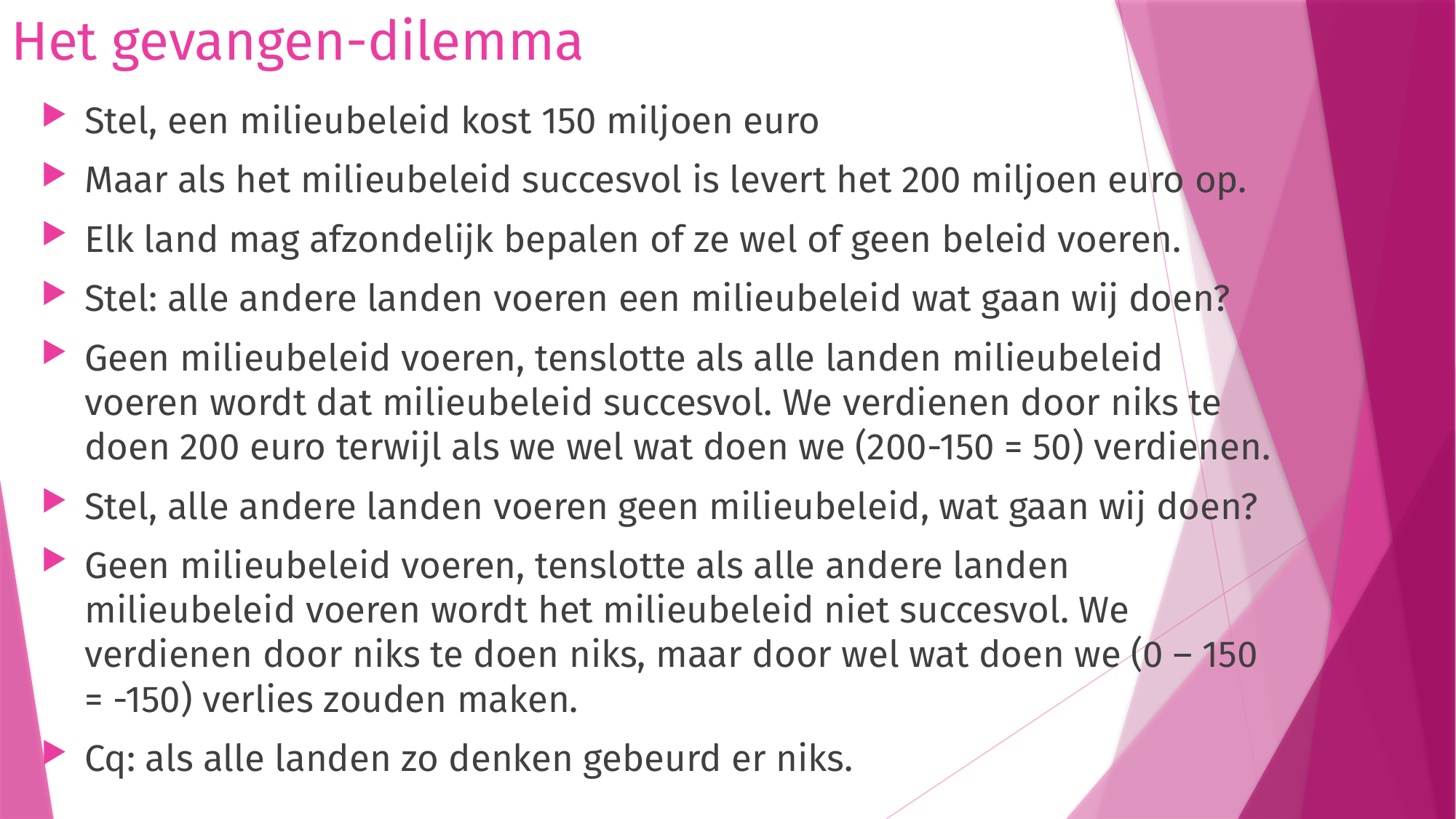

# Het gevangen-dilemma
Stel, een milieubeleid kost 150 miljoen euro
Maar als het milieubeleid succesvol is levert het 200 miljoen euro op.
Elk land mag afzondelijk bepalen of ze wel of geen beleid voeren.
Stel: alle andere landen voeren een milieubeleid wat gaan wij doen?
Geen milieubeleid voeren, tenslotte als alle landen milieubeleid voeren wordt dat milieubeleid succesvol. We verdienen door niks te doen 200 euro terwijl als we wel wat doen we (200-150 = 50) verdienen.
Stel, alle andere landen voeren geen milieubeleid, wat gaan wij doen?
Geen milieubeleid voeren, tenslotte als alle andere landen milieubeleid voeren wordt het milieubeleid niet succesvol. We verdienen door niks te doen niks, maar door wel wat doen we (0 – 150 = -150) verlies zouden maken.
Cq: als alle landen zo denken gebeurd er niks.